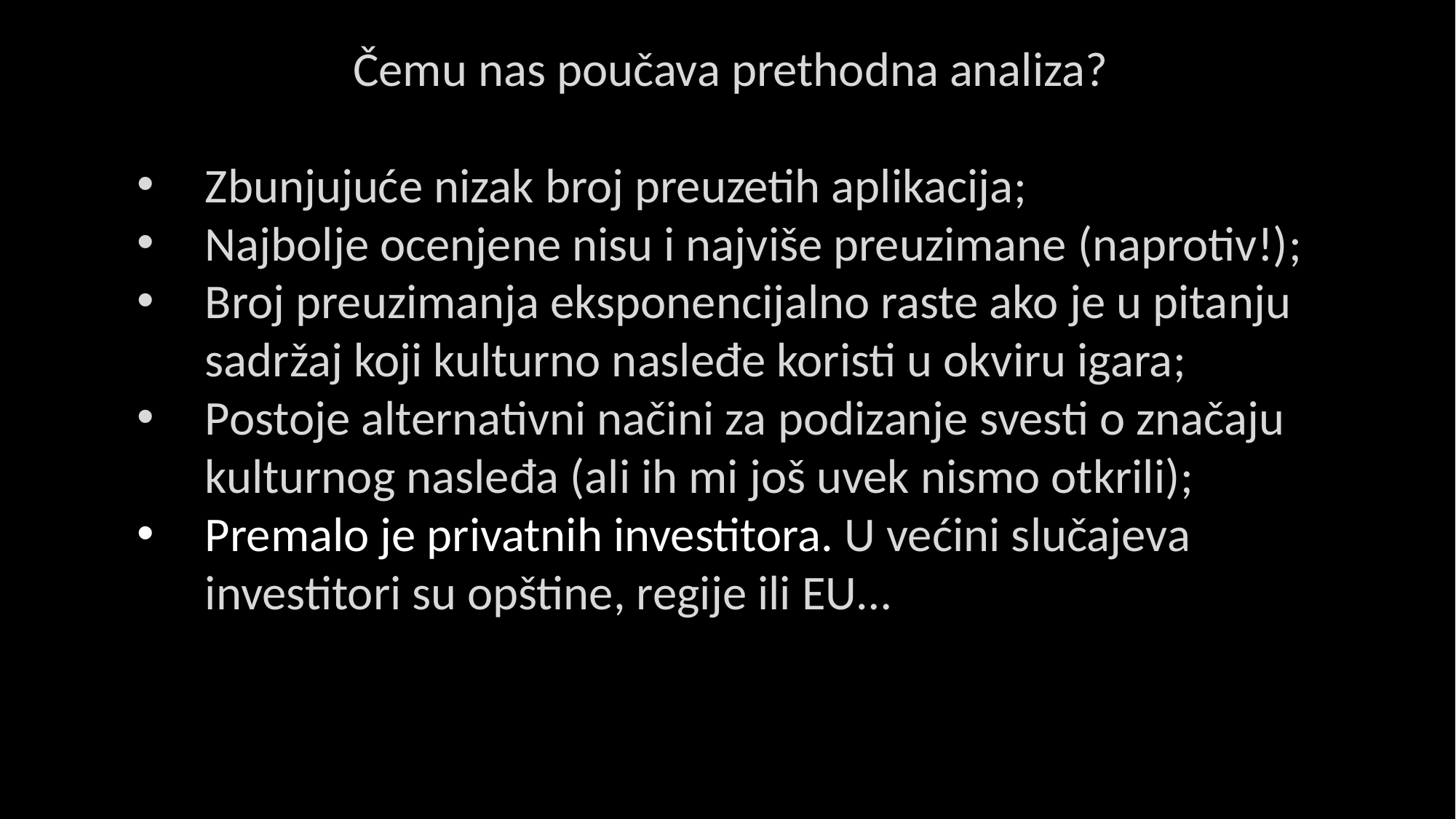

Čemu nas poučava prethodna analiza?

Zbunjujuće nizak broj preuzetih aplikacija;
Najbolje ocenjene nisu i najviše preuzimane (naprotiv!);
Broj preuzimanja eksponencijalno raste ako je u pitanju sadržaj koji kulturno nasleđe koristi u okviru igara;
Postoje alternativni načini za podizanje svesti o značaju kulturnog nasleđa (ali ih mi još uvek nismo otkrili);
Premalo je privatnih investitora. U većini slučajeva investitori su opštine, regije ili EU…